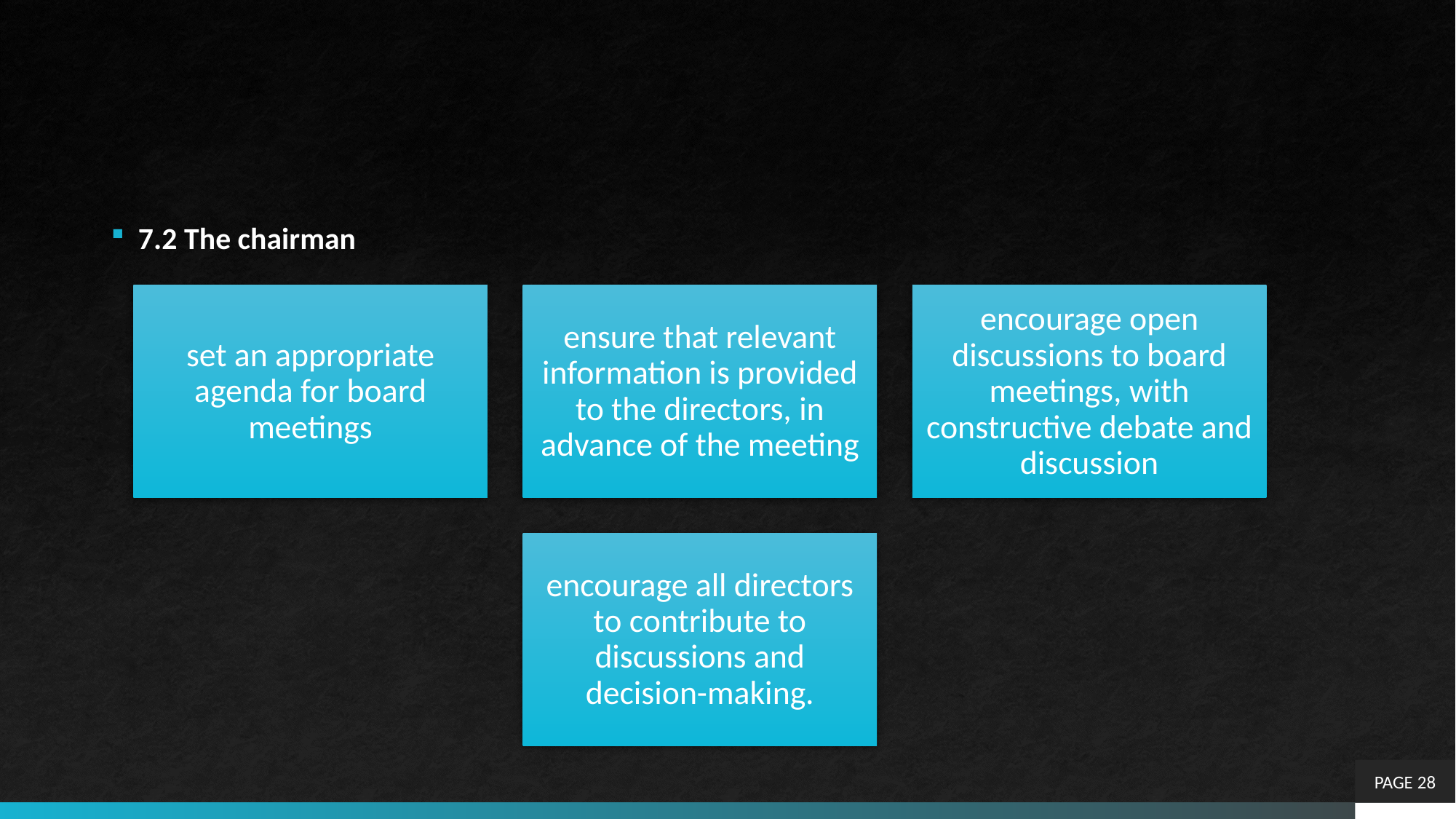

#
7.2 The chairman
set an appropriate agenda for board meetings
ensure that relevant information is provided to the directors, in advance of the meeting
encourage open discussions to board meetings, with constructive debate and discussion
encourage all directors to contribute to discussions and decision-making.
PAGE 28